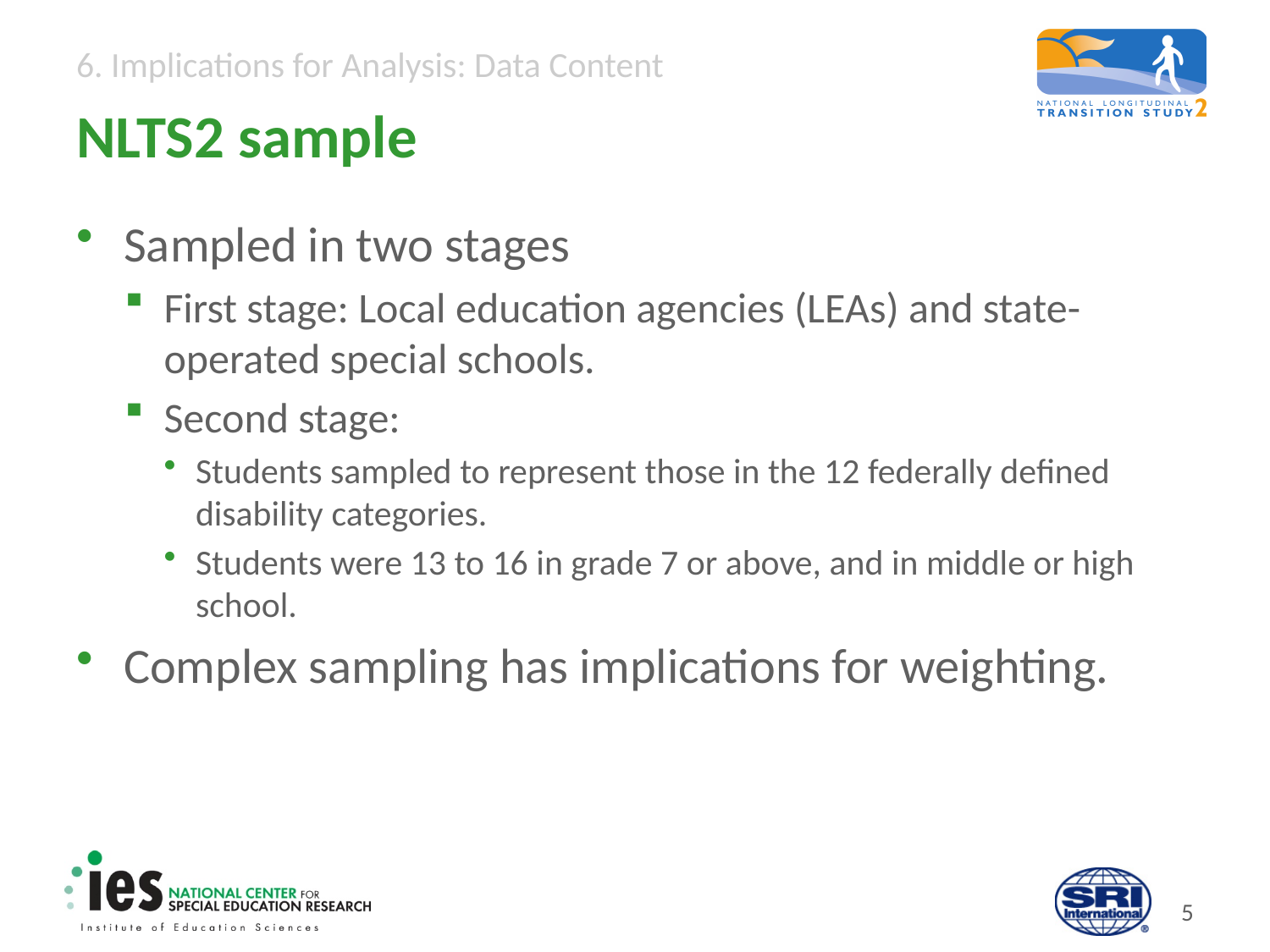

# NLTS2 sample
Sampled in two stages
First stage: Local education agencies (LEAs) and state-operated special schools.
Second stage:
Students sampled to represent those in the 12 federally defined disability categories.
Students were 13 to 16 in grade 7 or above, and in middle or high school.
Complex sampling has implications for weighting.

5